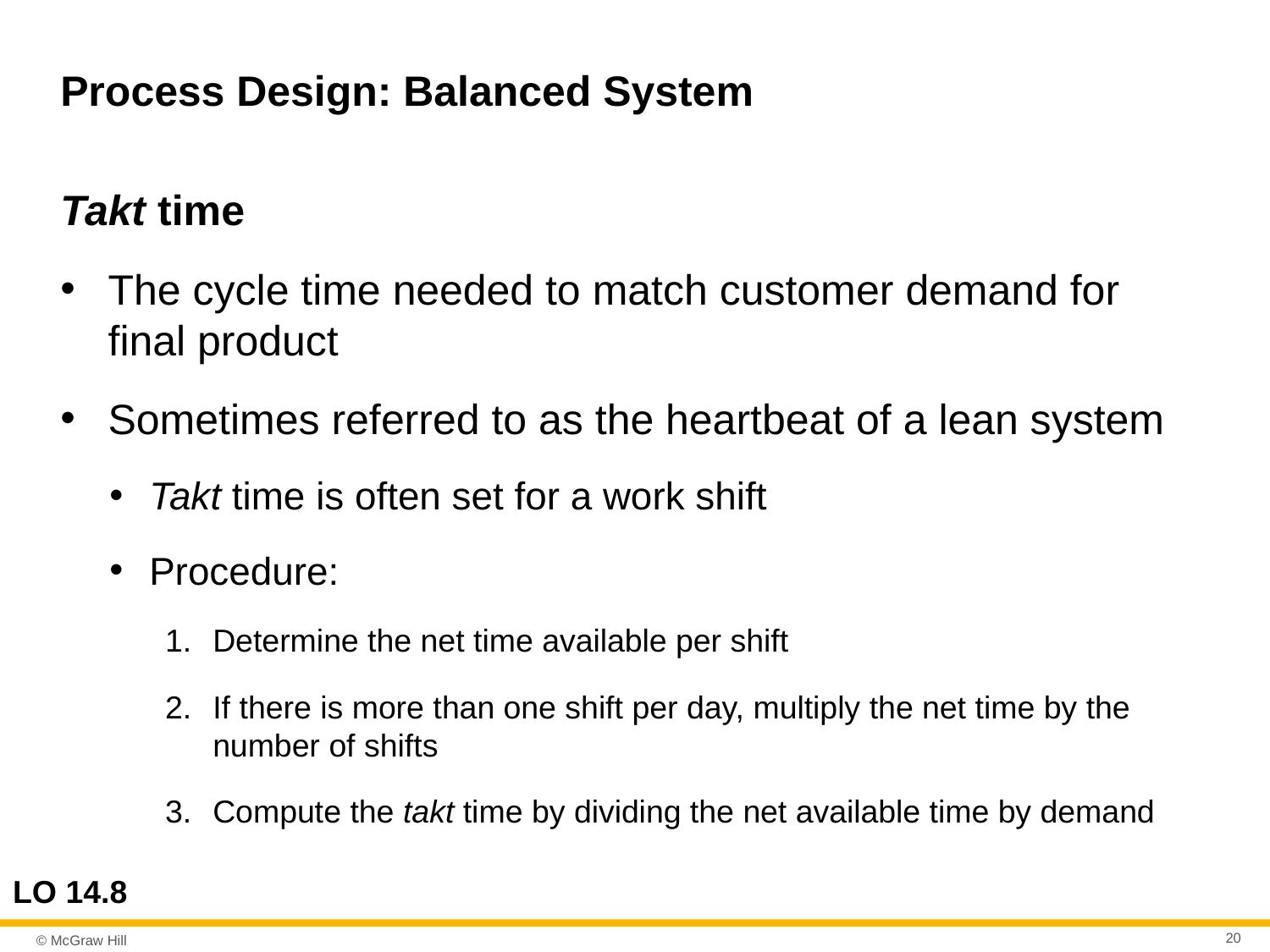

# Process Design: Balanced System
Takt time
The cycle time needed to match customer demand for final product
Sometimes referred to as the heartbeat of a lean system
Takt time is often set for a work shift
Procedure:
Determine the net time available per shift
If there is more than one shift per day, multiply the net time by the number of shifts
Compute the takt time by dividing the net available time by demand
LO 14.8